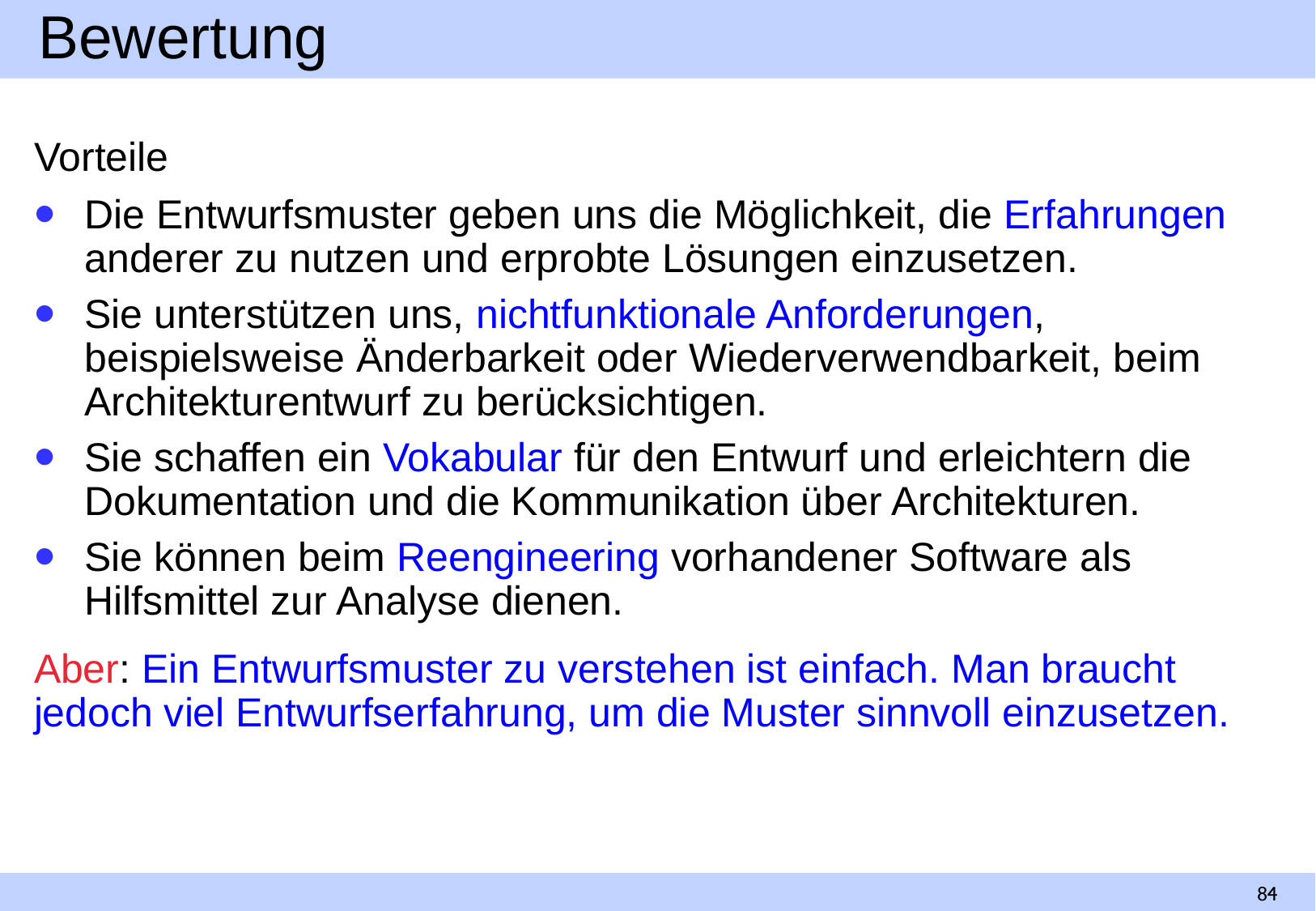

# Bewertung
Vorteile
Die Entwurfsmuster geben uns die Möglichkeit, die Erfahrungen anderer zu nutzen und erprobte Lösungen einzusetzen.
Sie unterstützen uns, nichtfunktionale Anforderungen, beispielsweise Änderbarkeit oder Wiederverwendbarkeit, beim Architekturentwurf zu berücksichtigen.
Sie schaffen ein Vokabular für den Entwurf und erleichtern die Dokumentation und die Kommunikation über Architekturen.
Sie können beim Reengineering vorhandener Software als Hilfsmittel zur Analyse dienen.
Aber: Ein Entwurfsmuster zu verstehen ist einfach. Man braucht jedoch viel Entwurfserfahrung, um die Muster sinnvoll einzusetzen.
84